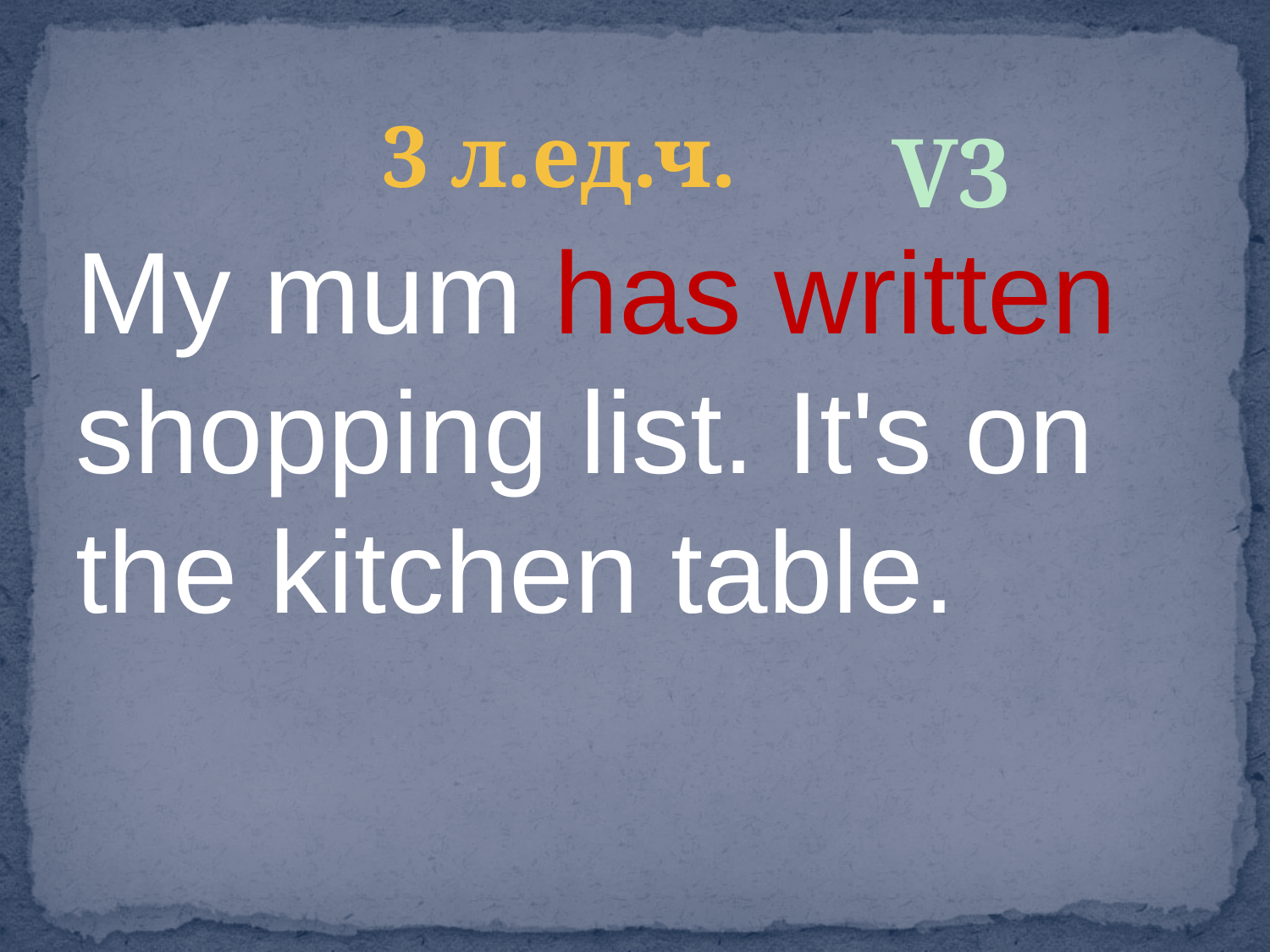

#
3 л.ед.ч.
V3
My mum has written shopping list. It's on the kitchen table.